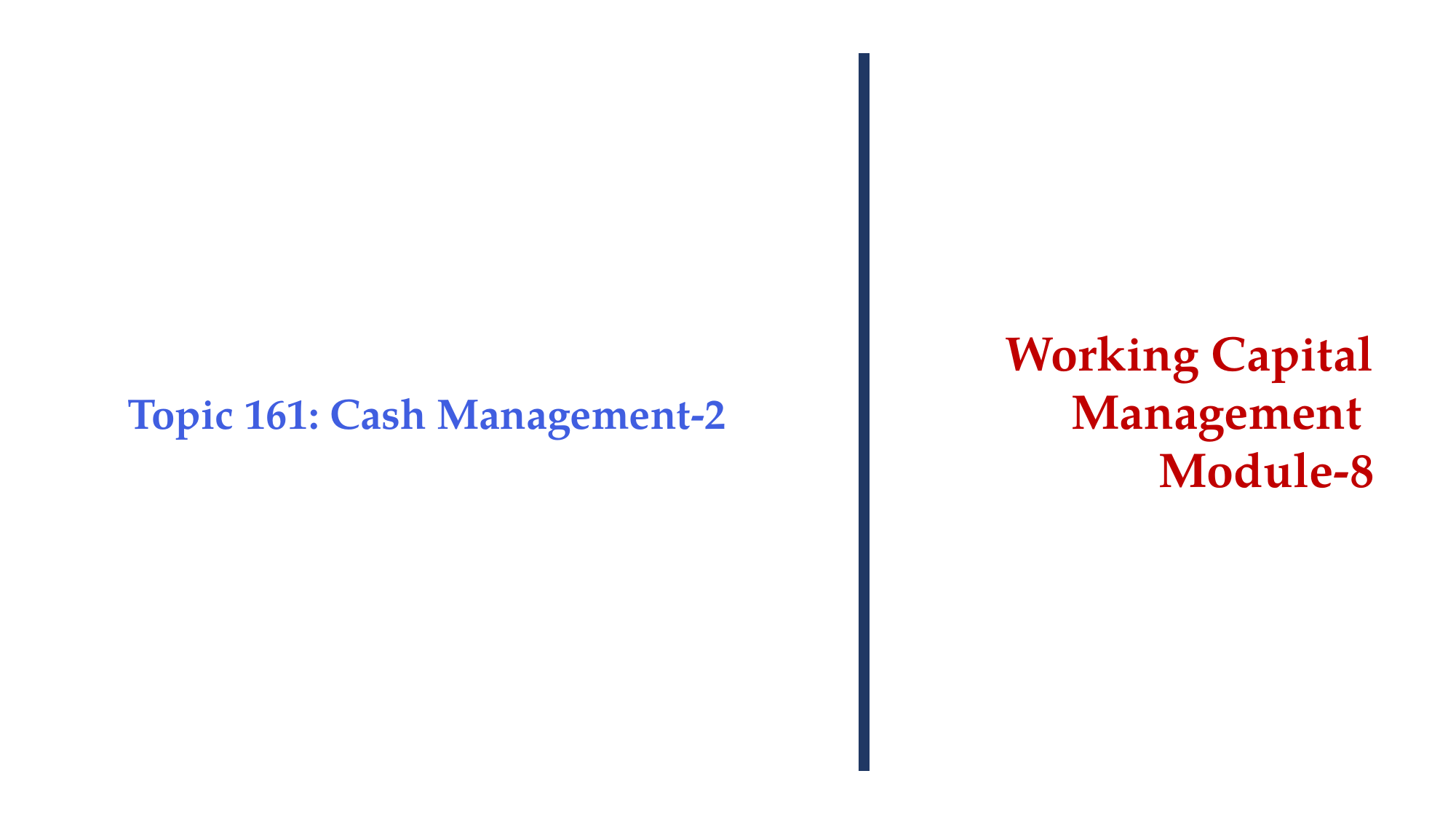

Topic 161: Cash Management-2
Working Capital Management
Module-8